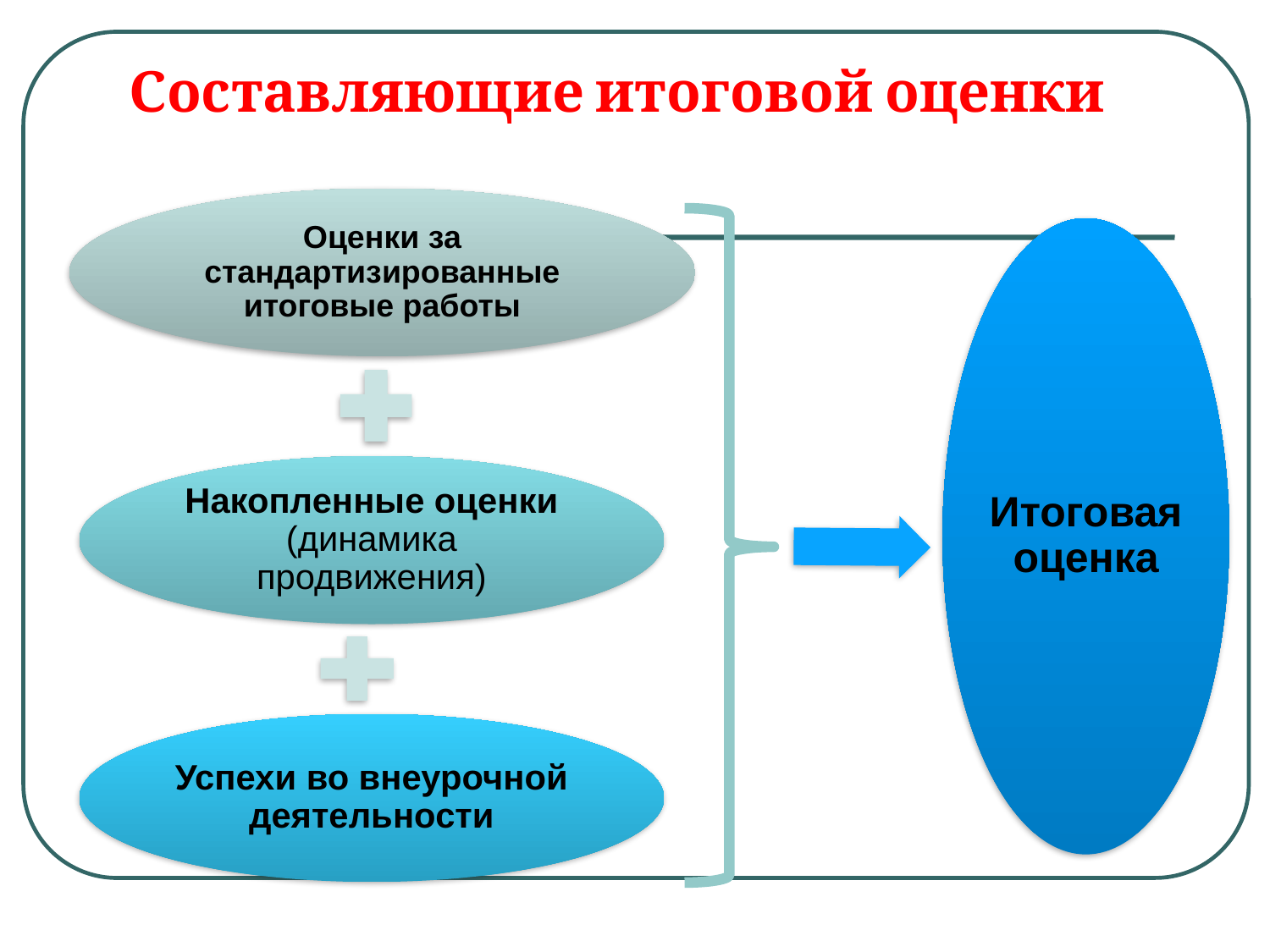

Составляющие итоговой оценки

Оценки за стандартизированные итоговые работы

Итоговая оценка

Накопленные оценки (динамика продвижения)

Успехи во внеурочной деятельности